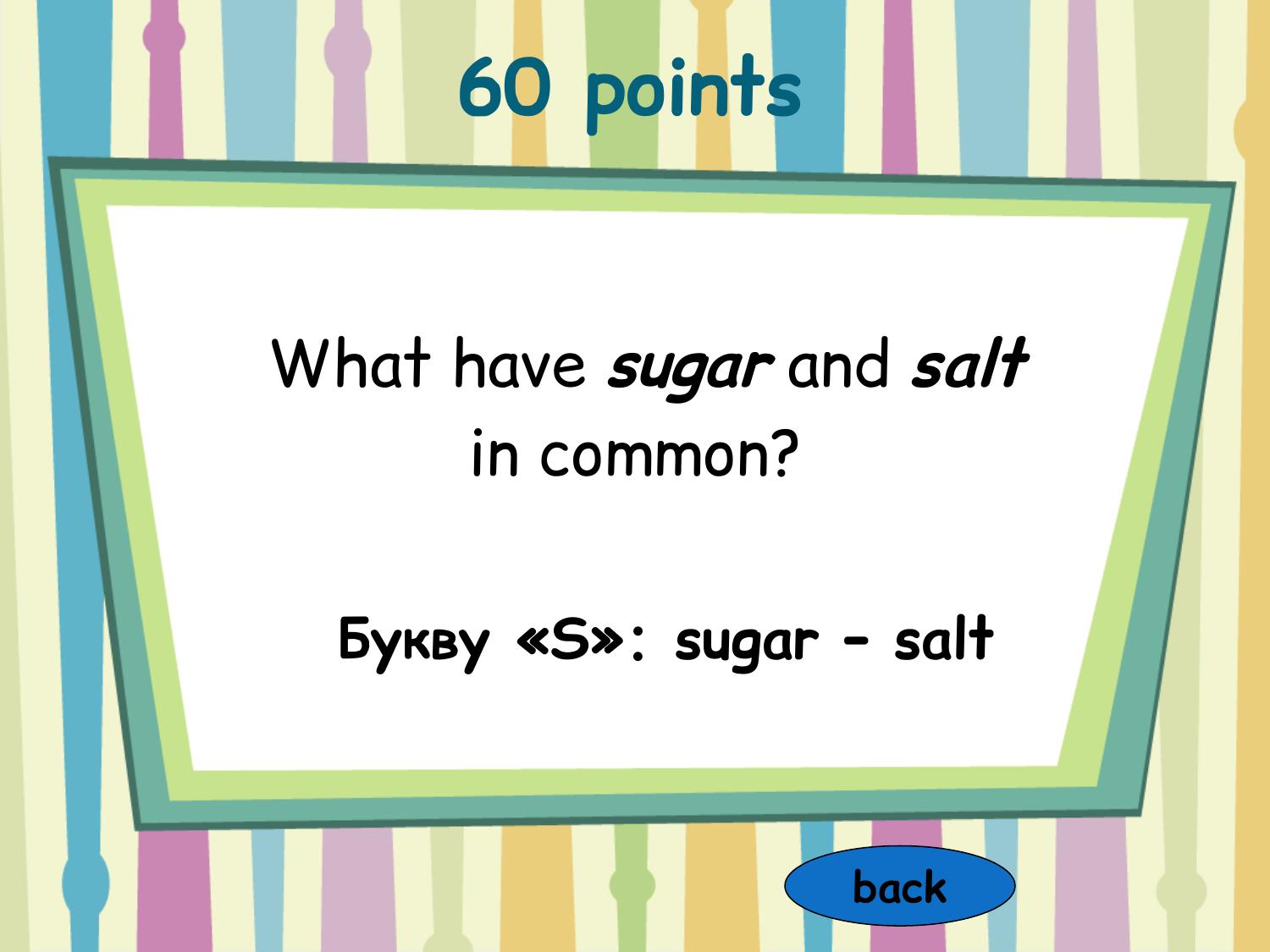

60 points
What have sugar and salt
in common?
Букву «S»: sugar – salt
back